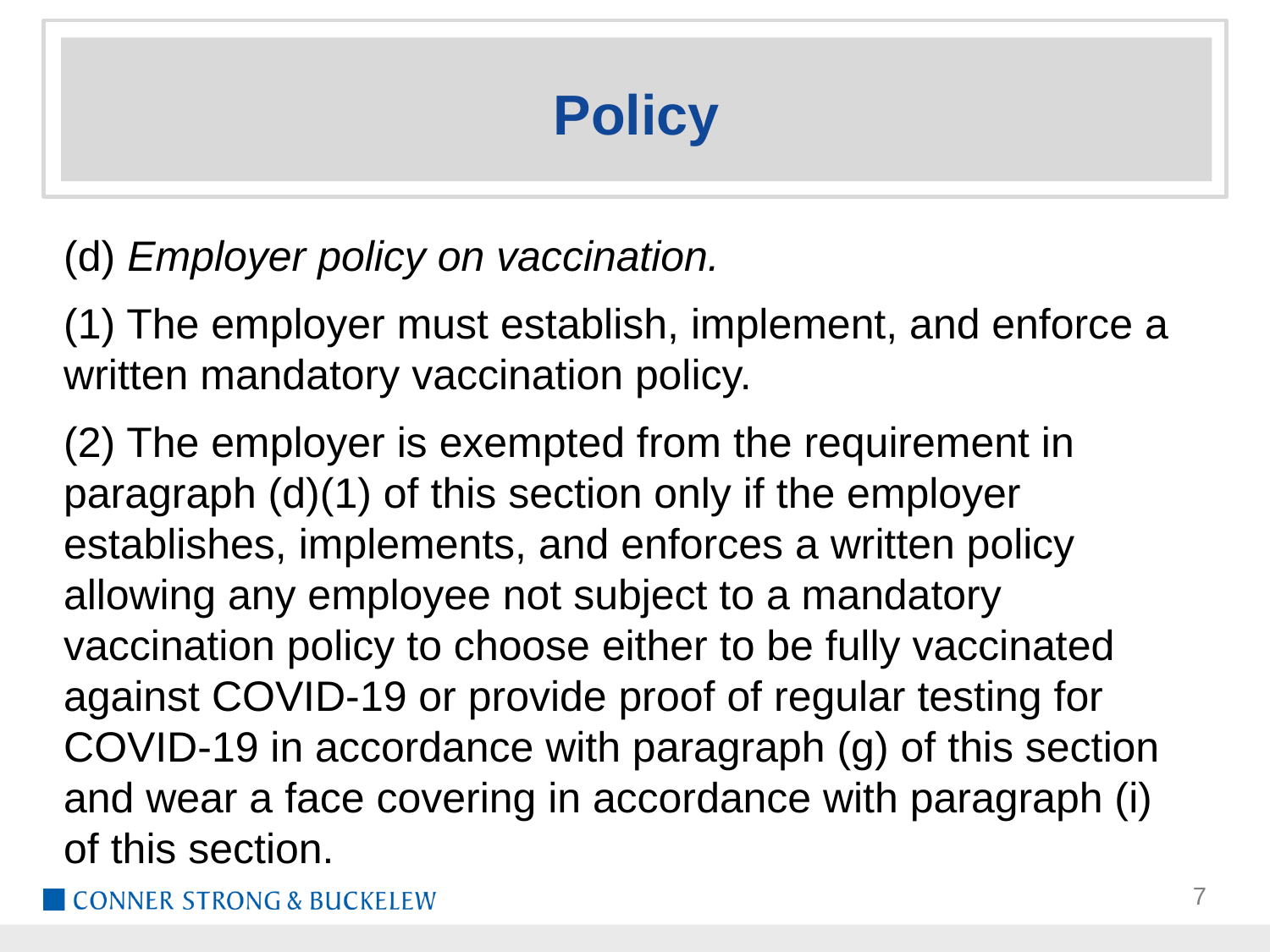

# Policy
(d) Employer policy on vaccination.
(1) The employer must establish, implement, and enforce a written mandatory vaccination policy.
(2) The employer is exempted from the requirement in paragraph (d)(1) of this section only if the employer establishes, implements, and enforces a written policy allowing any employee not subject to a mandatory vaccination policy to choose either to be fully vaccinated against COVID-19 or provide proof of regular testing for COVID-19 in accordance with paragraph (g) of this section and wear a face covering in accordance with paragraph (i) of this section.